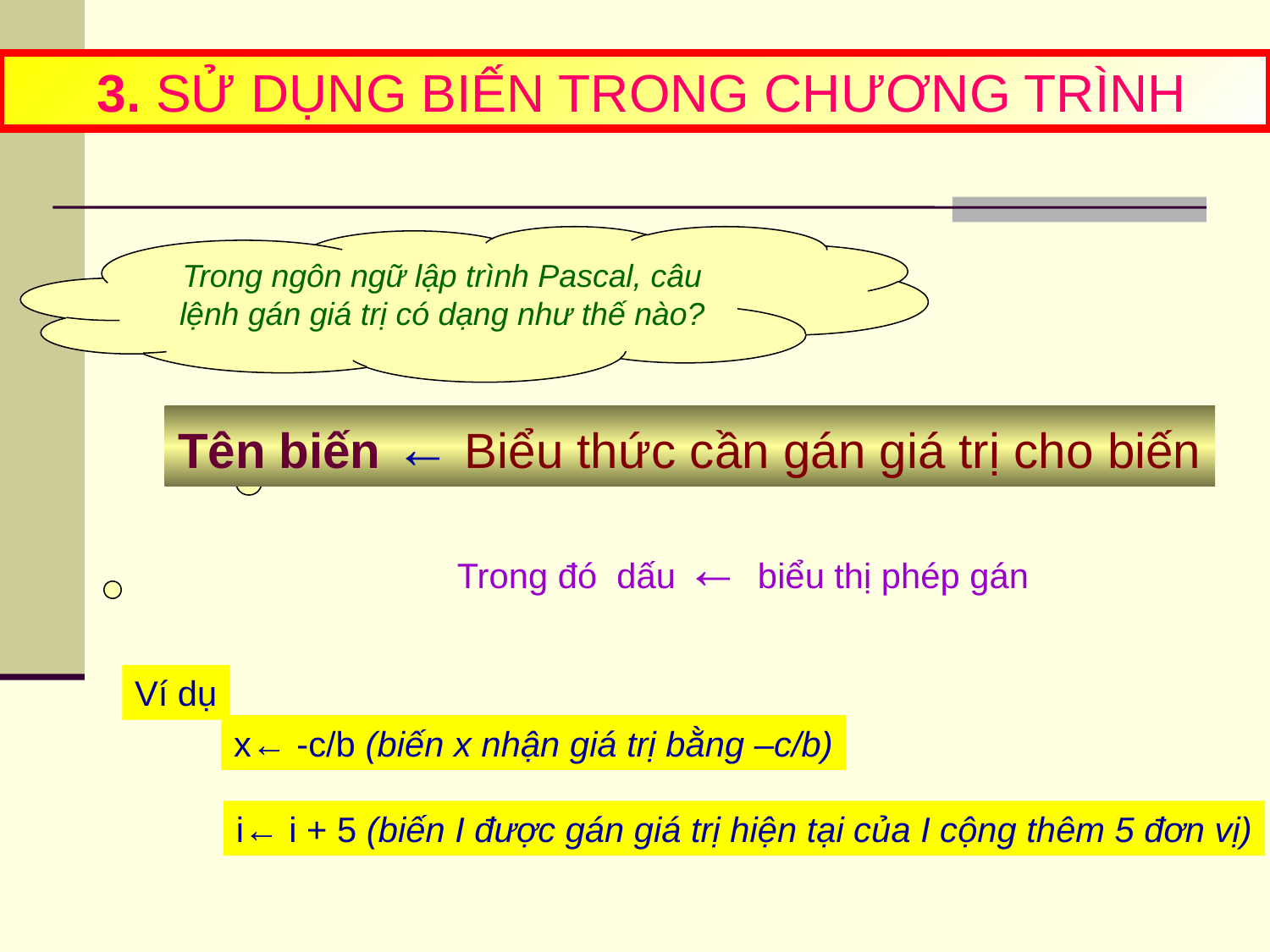

3. SỬ DỤNG BIẾN TRONG CHƯƠNG TRÌNH
Trong ngôn ngữ lập trình Pascal, câu lệnh gán giá trị có dạng như thế nào?
Tên biến ← Biểu thức cần gán giá trị cho biến
Trong đó  dấu ← biểu thị phép gán
Ví dụ
x← -c/b (biến x nhận giá trị bằng –c/b)
i← i + 5 (biến I được gán giá trị hiện tại của I cộng thêm 5 đơn vị)